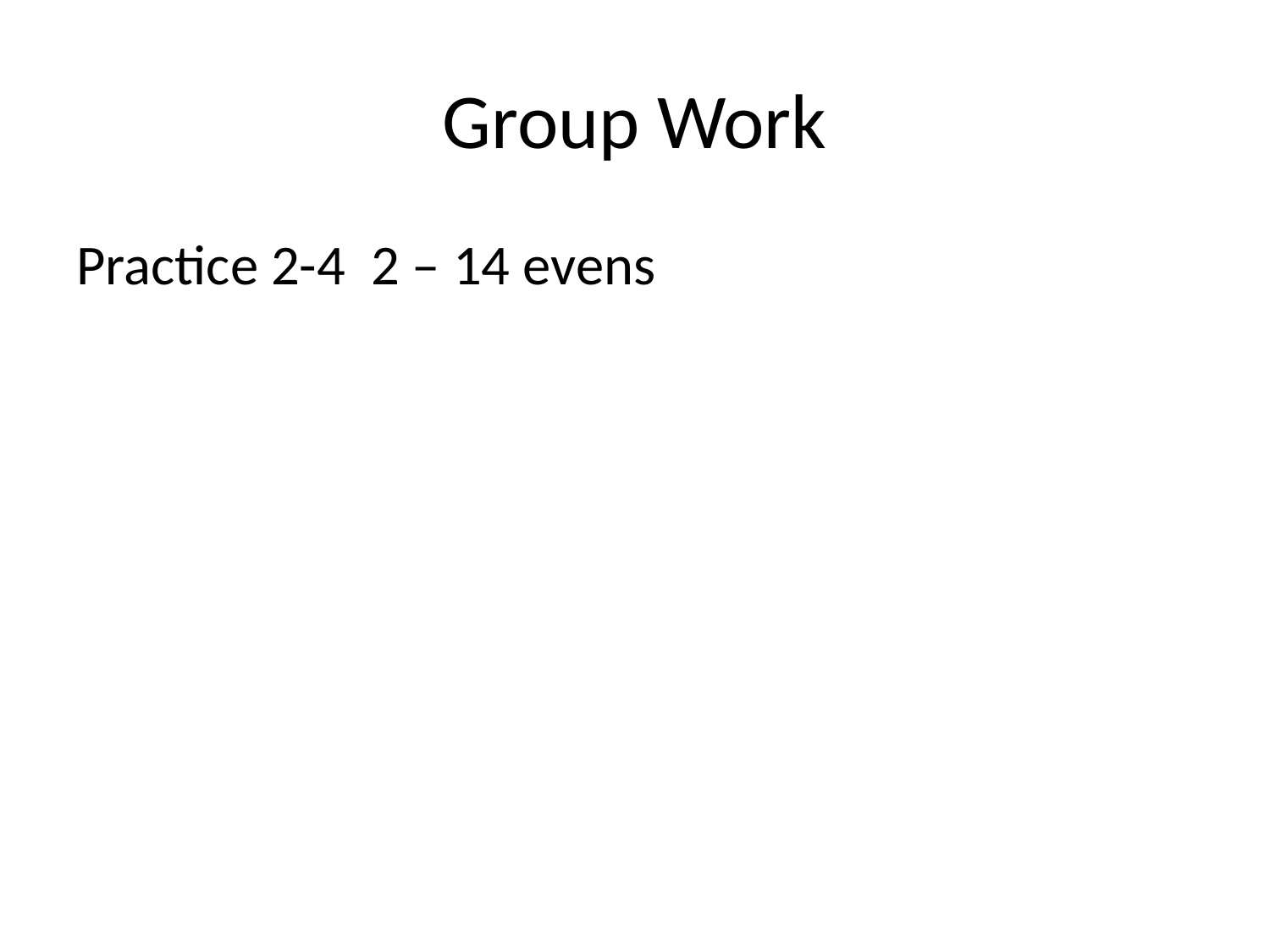

# Group Work
Practice 2-4  2 – 14 evens